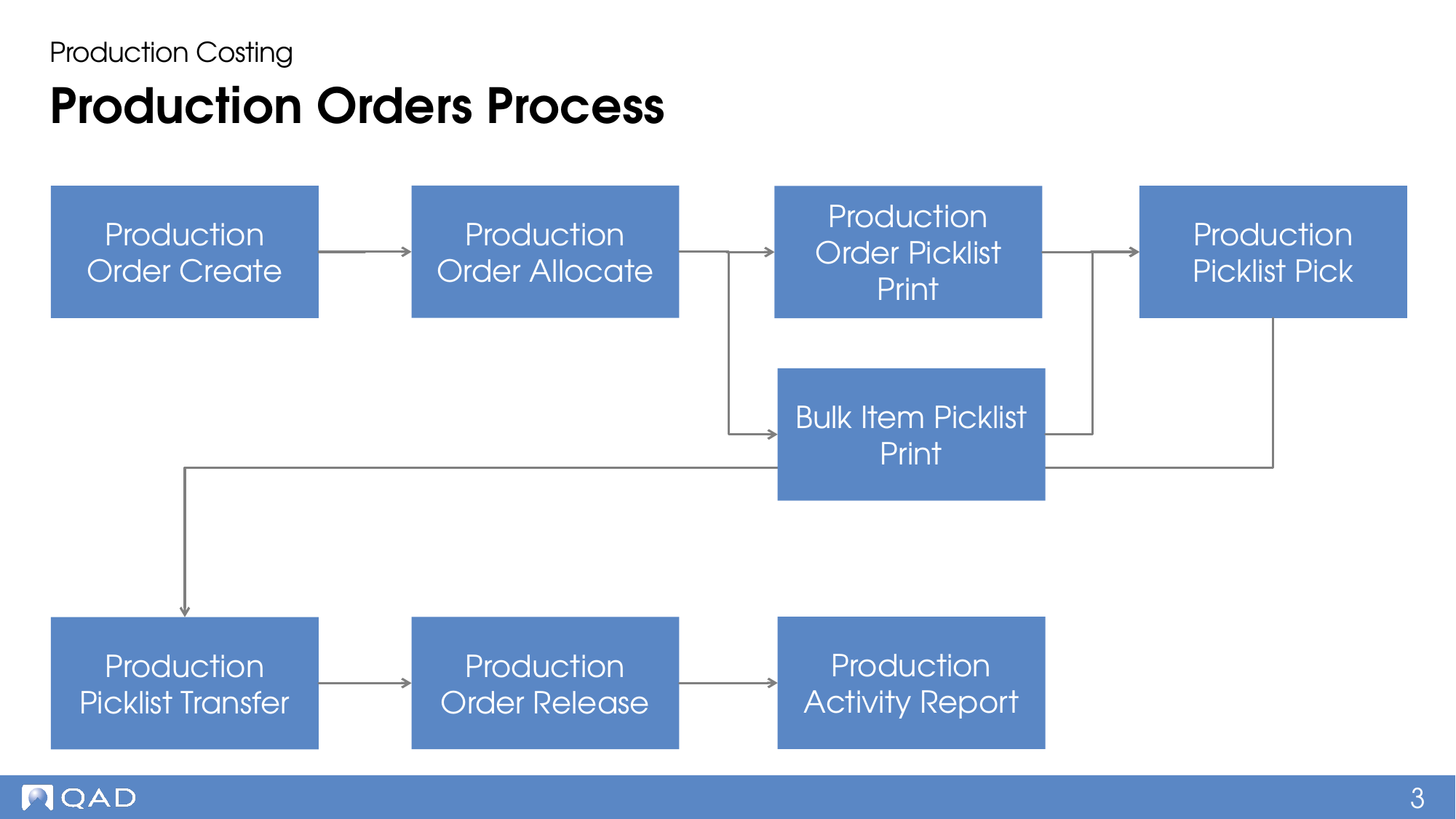

Production Costing
# Production Orders Process
Production Order Allocate
Production Order Create
Production Picklist Pick
Production Order Picklist Print
Bulk Item Picklist Print
Production Activity Report
Production Order Release
Production Picklist Transfer
3